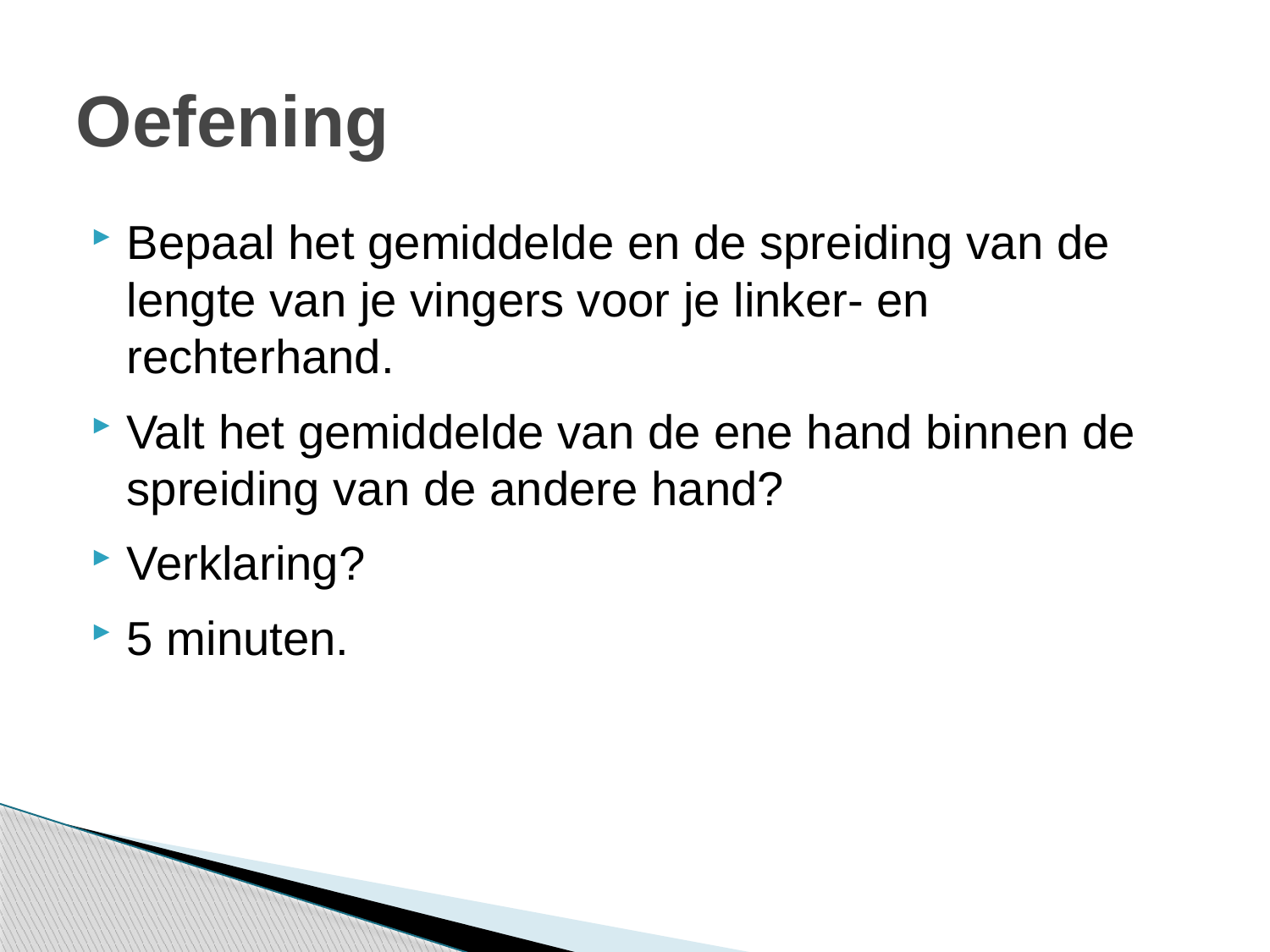

# Oefening
Bepaal het gemiddelde en de spreiding van de lengte van je vingers voor je linker- en rechterhand.
Valt het gemiddelde van de ene hand binnen de spreiding van de andere hand?
Verklaring?
5 minuten.